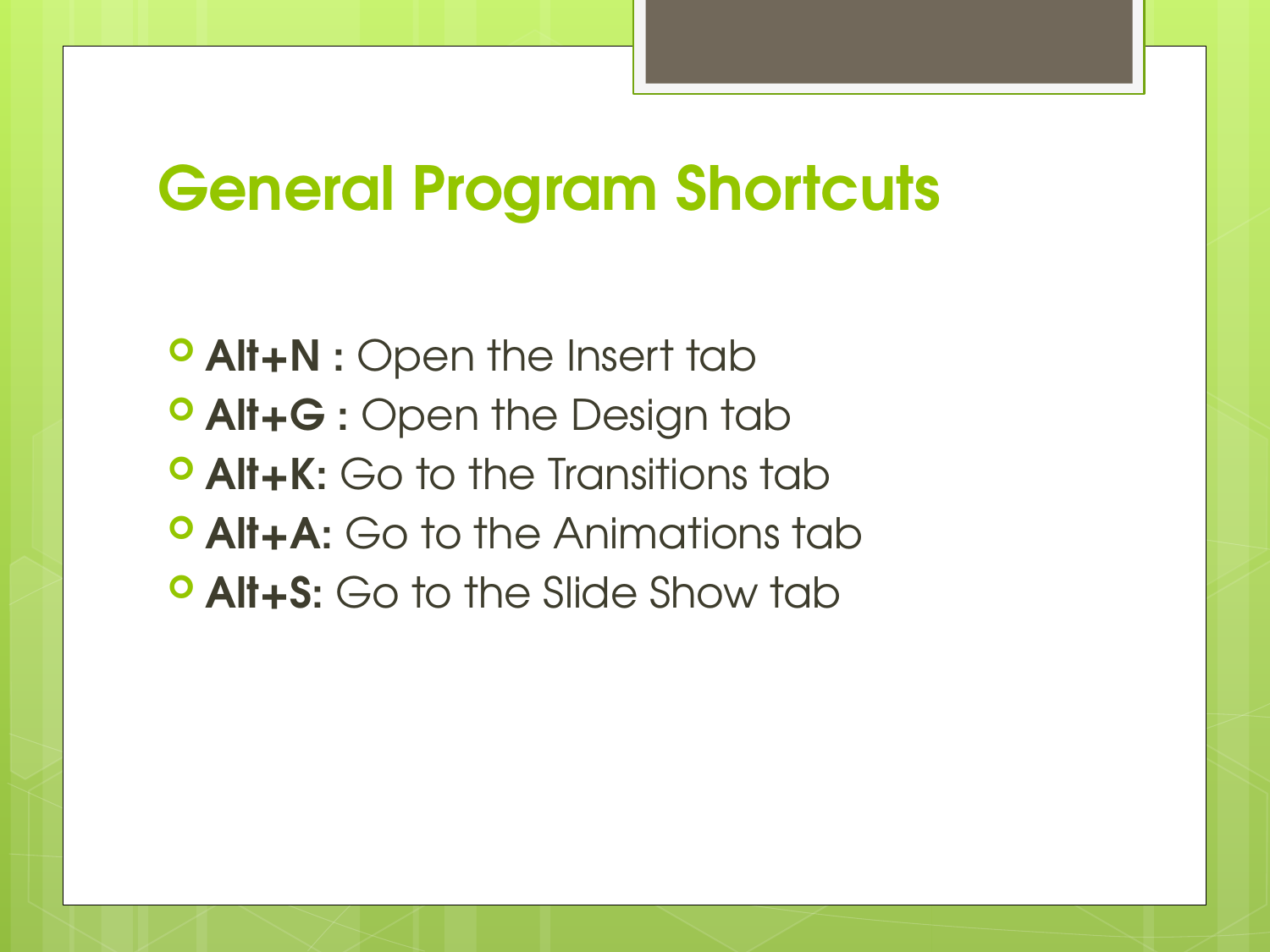

# General Program Shortcuts
Alt+N : Open the Insert tab
Alt+G : Open the Design tab
Alt+K: Go to the Transitions tab
Alt+A: Go to the Animations tab
Alt+S: Go to the Slide Show tab